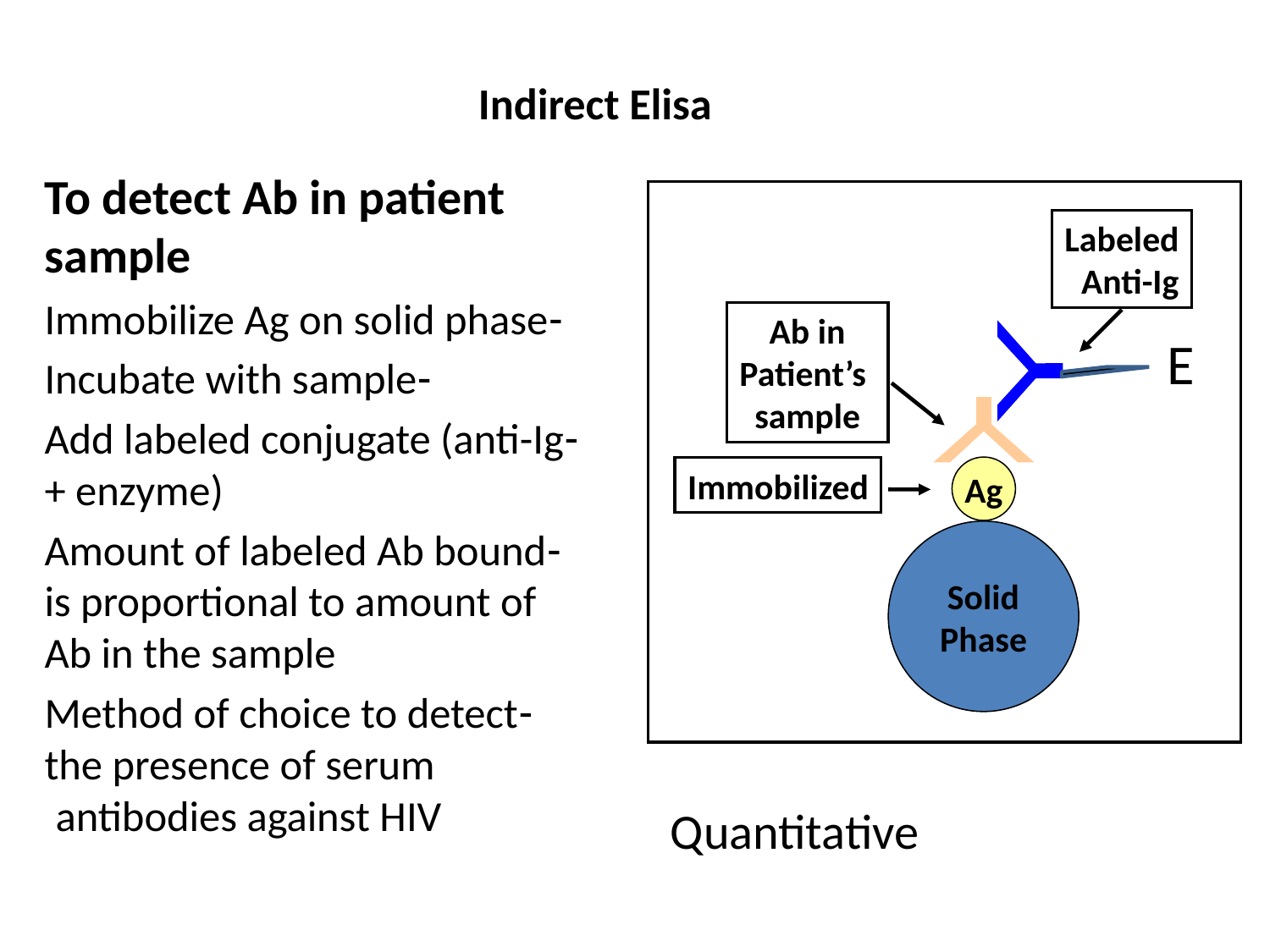

# Indirect Elisa
To detect Ab in patient sample
 -Immobilize Ag on solid phase
-Incubate with sample
-Add labeled conjugate (anti-Ig + enzyme)
-Amount of labeled Ab bound is proportional to amount of Ab in the sample
-Method of choice to detect the presence of serum antibodies against HIV

Labeled
Anti-Ig
Ab in
 Patient’s
sample

Y

Y
Ag
Immobilized

Solid
Phase
E

 Quantitative